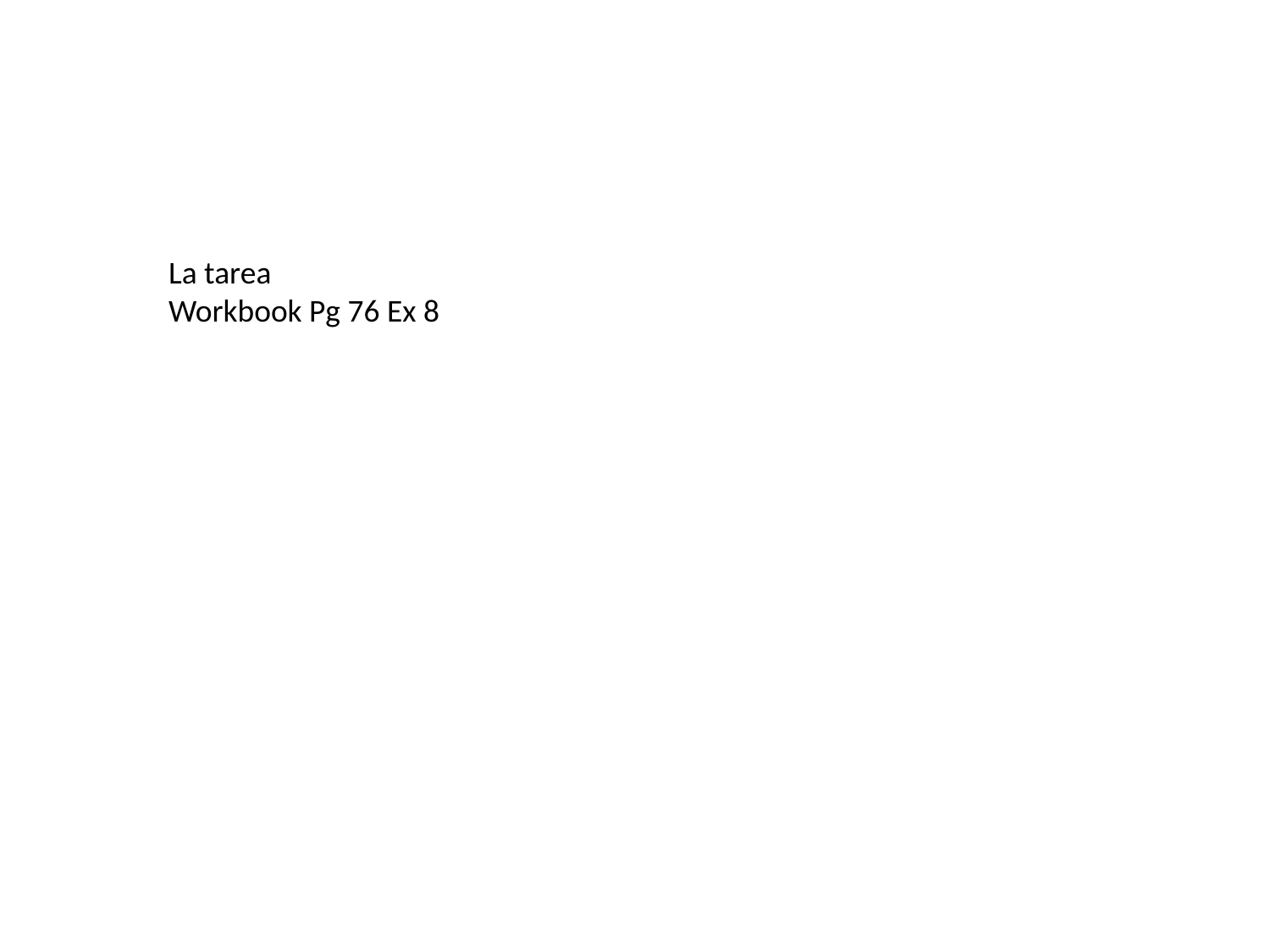

La tarea
Workbook Pg 76 Ex 8